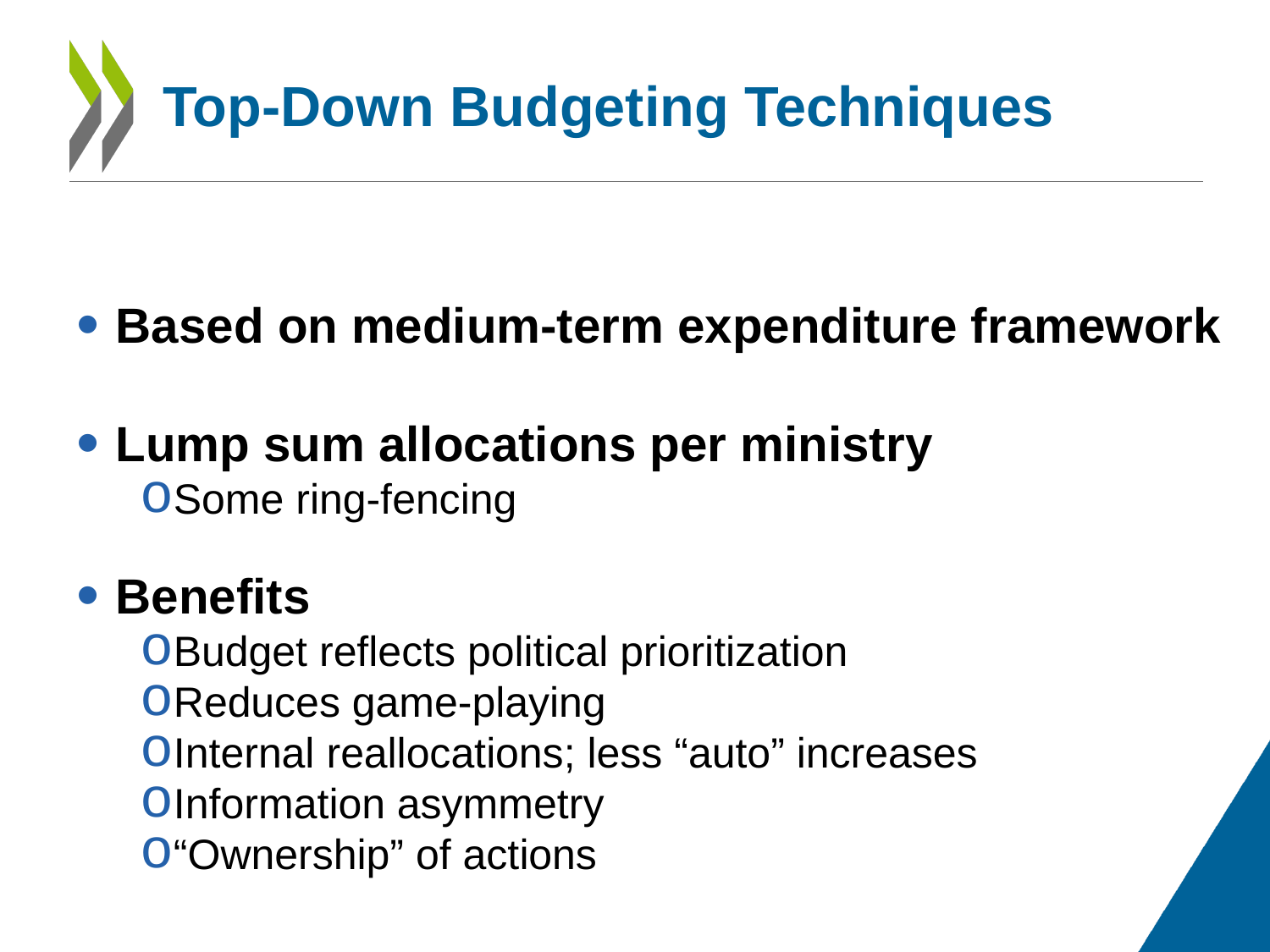

# Top-Down Budgeting Techniques
Based on medium-term expenditure framework

Lump sum allocations per ministry
Some ring-fencing

Benefits
Budget reflects political prioritization
Reduces game-playing
Internal reallocations; less “auto” increases
Information asymmetry
“Ownership” of actions